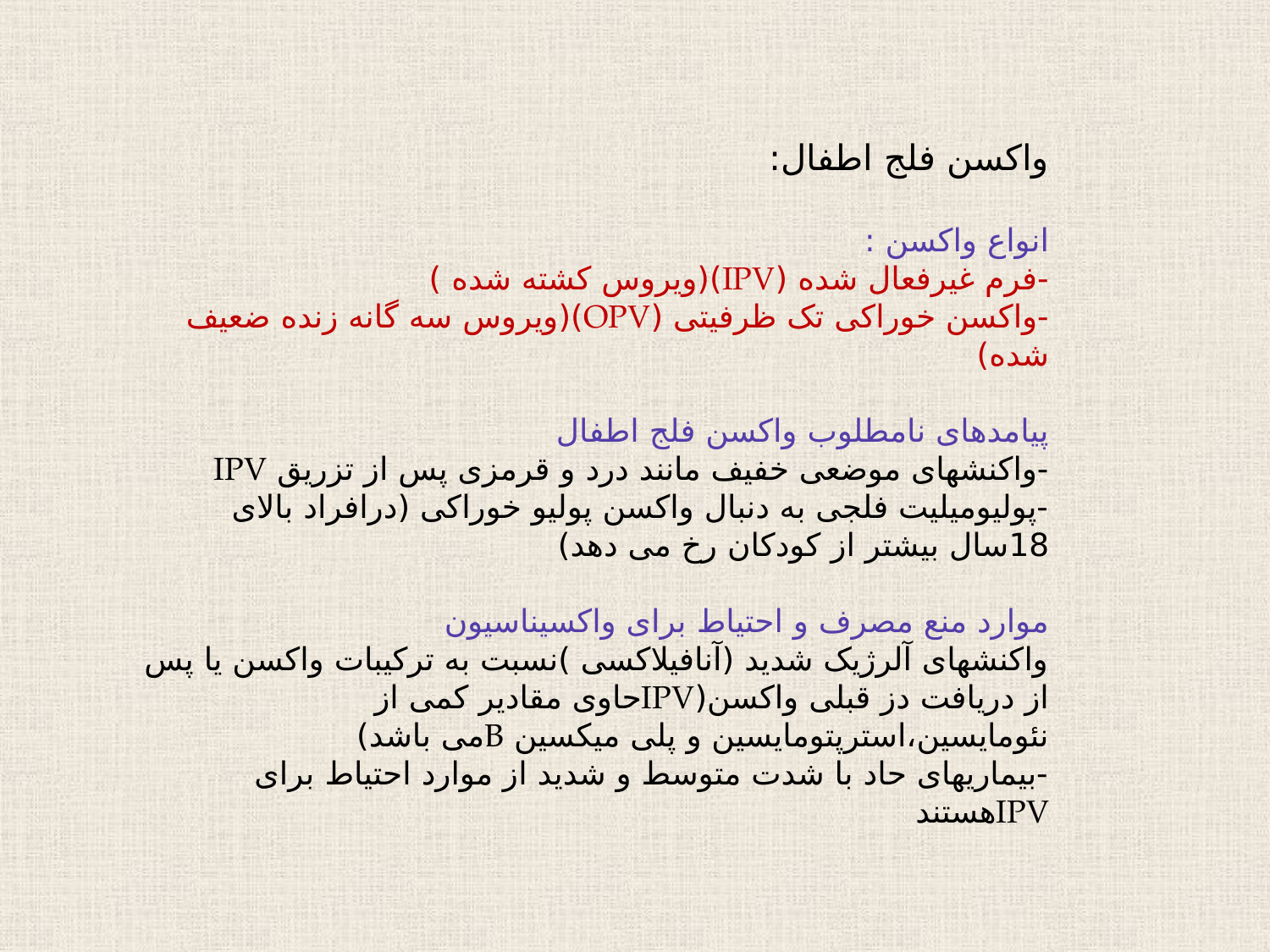

واکسن فلج اطفال:

انواع واکسن :
-فرم غیرفعال شده (IPV)(ویروس کشته شده )
-واکسن خوراکی تک ظرفیتی (OPV)(ویروس سه گانه زنده ضعیف شده)

پیامدهای نامطلوب واکسن فلج اطفال
-واکنشهای موضعی خفیف مانند درد و قرمزی پس از تزریق IPV
-پولیومیلیت فلجی به دنبال واکسن پولیو خوراکی (درافراد بالای 18سال بیشتر از کودکان رخ می دهد)

موارد منع مصرف و احتیاط برای واکسیناسیون
واکنشهای آلرژیک شدید (آنافیلاکسی )نسبت به ترکیبات واکسن یا پس از دریافت دز قبلی واکسن(IPVحاوی مقادیر کمی از نئومایسین،استرپتومایسین و پلی میکسین Bمی باشد)
-بیماریهای حاد با شدت متوسط و شدید از موارد احتیاط برای IPVهستند